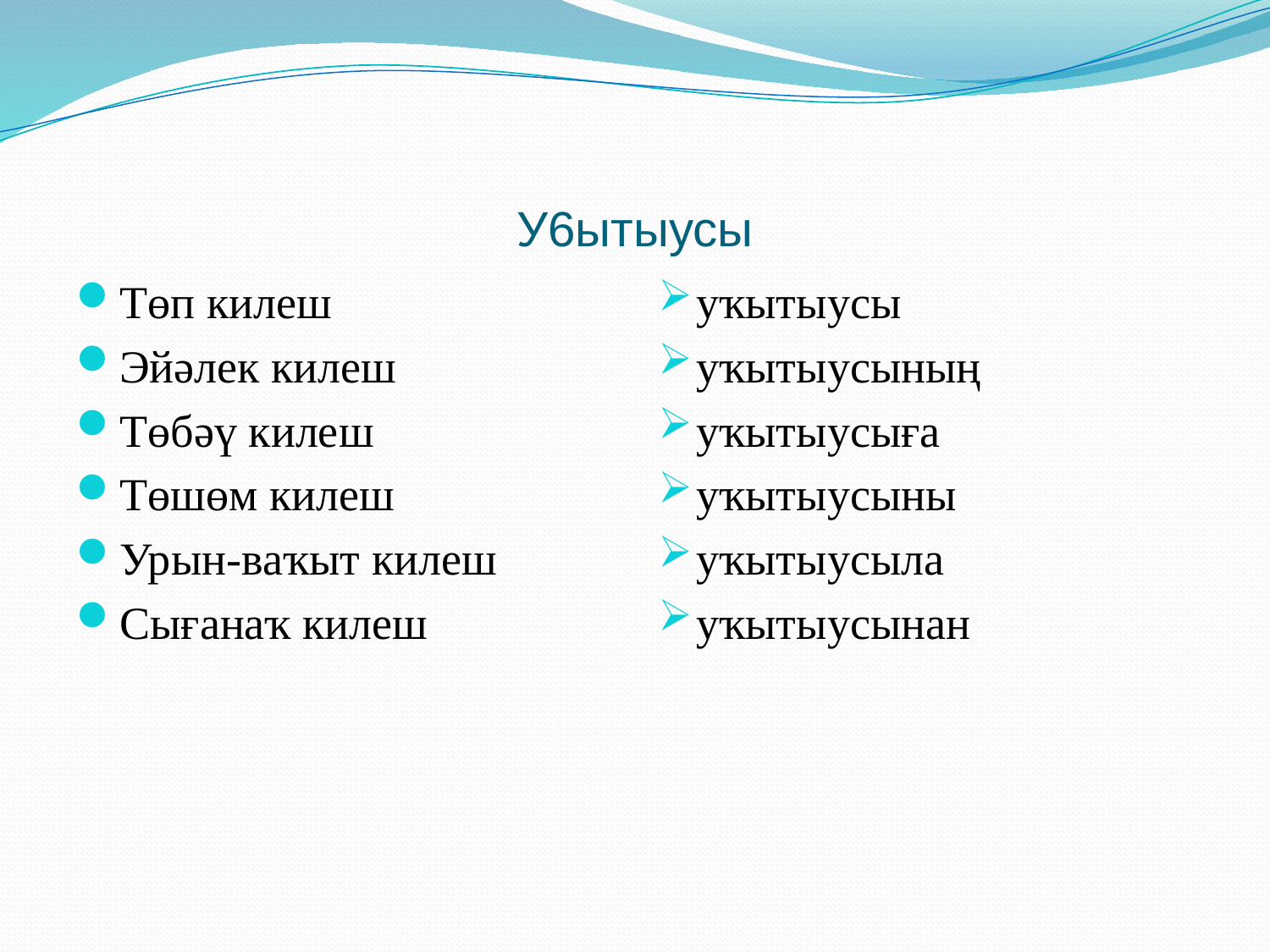

# У6ытыусы
Төп килеш
Эйәлек килеш
Төбәү килеш
Төшөм килеш
Урын-ваҡыт килеш
Сығанаҡ килеш
уҡытыусы
уҡытыусының
уҡытыусыға
уҡытыусыны
уҡытыусыла
уҡытыусынан